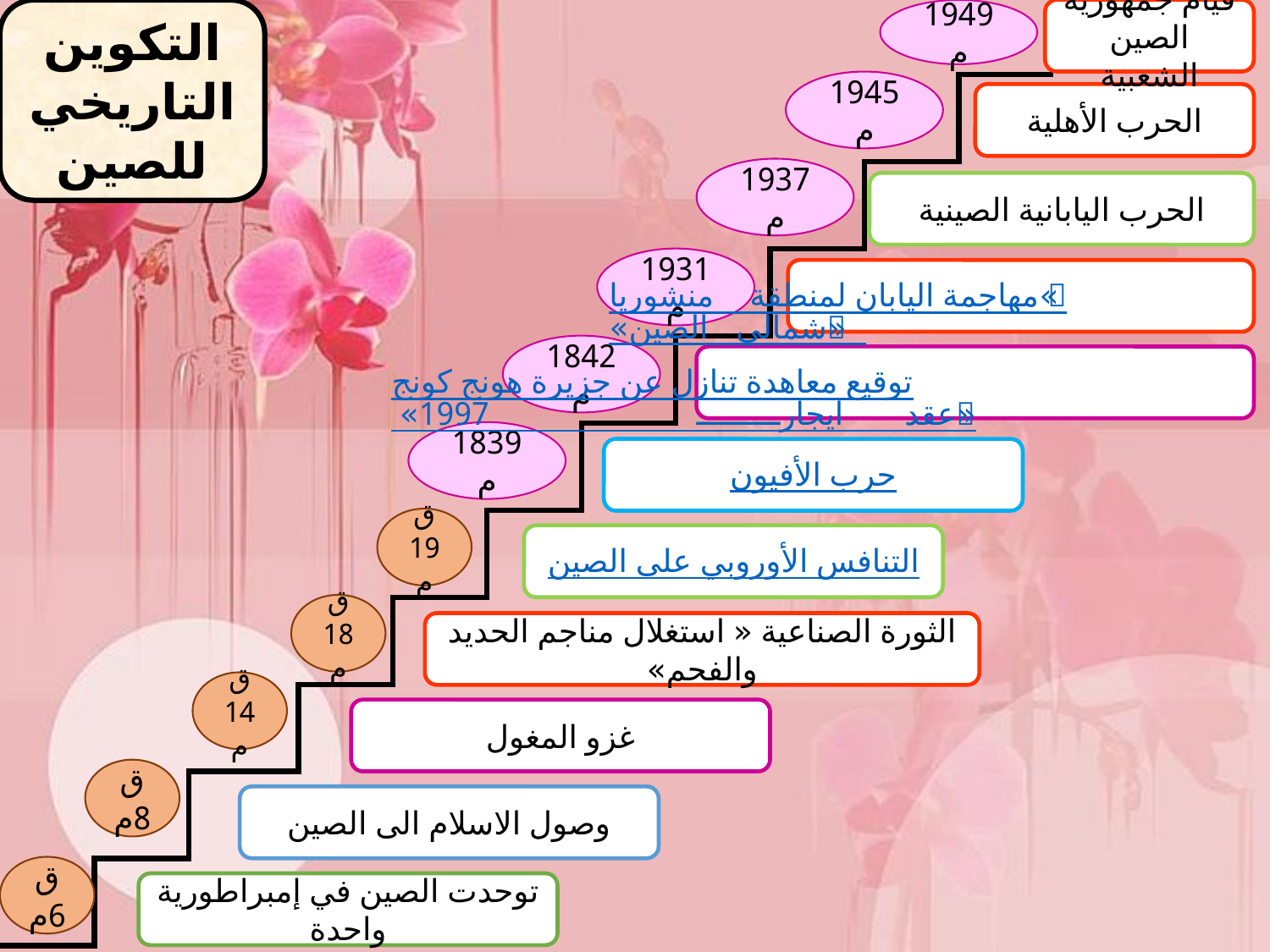

التكوين التاريخي للصين
1949م
قيام جمهورية الصين الشعبية
1945م
الحرب الأهلية
1937م
الحرب اليابانية الصينية
1931م
مهاجمة اليابان لمنطقة منشوريا «شمالي الصين»
1842م
توقيع معاهدة تنازل عن جزيرة هونج كونج «عقد ايجارـــــــــ1997»
1839م
حرب الأفيون
ق 19م
التنافس الأوروبي على الصين
ق 18م
الثورة الصناعية « استغلال مناجم الحديد والفحم»
ق 14م
غزو المغول
ق 8م
وصول الاسلام الى الصين
ق 6م
توحدت الصين في إمبراطورية واحدة